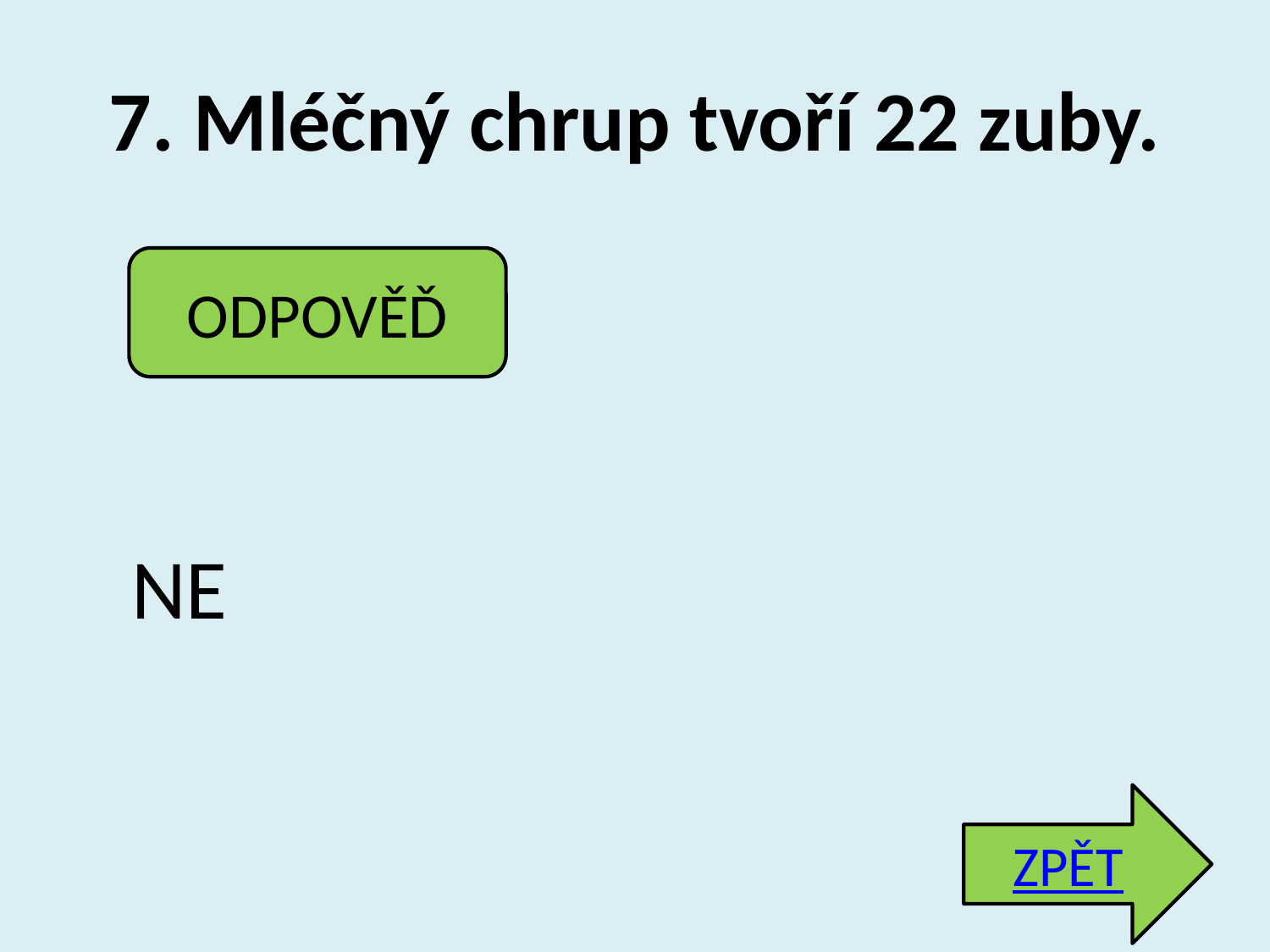

# 7. Mléčný chrup tvoří 22 zuby.

ODPOVĚĎ

NE
ZPĚT